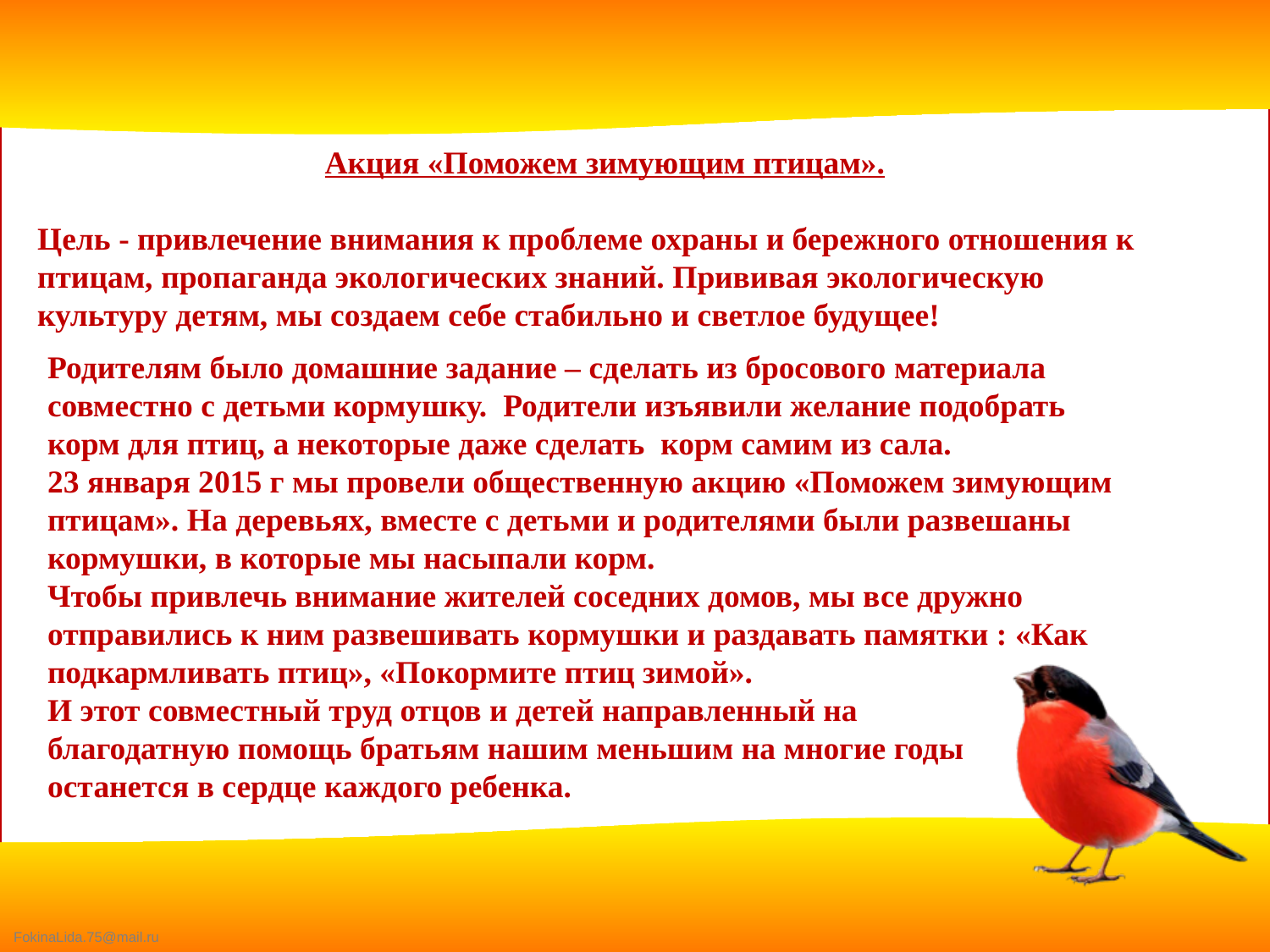

Акция «Поможем зимующим птицам».

Цель - привлечение внимания к проблеме охраны и бережного отношения к птицам, пропаганда экологических знаний. Прививая экологическую культуру детям, мы создаем себе стабильно и светлое будущее!

Родителям было домашние задание – сделать из бросового материала совместно с детьми кормушку.  Родители изъявили желание подобрать корм для птиц, а некоторые даже сделать  корм самим из сала.
23 января 2015 г мы провели общественную акцию «Поможем зимующим птицам». На деревьях, вместе с детьми и родителями были развешаны кормушки, в которые мы насыпали корм.
Чтобы привлечь внимание жителей соседних домов, мы все дружно отправились к ним развешивать кормушки и раздавать памятки : «Как подкармливать птиц», «Покормите птиц зимой».
И этот совместный труд отцов и детей направленный на
благодатную помощь братьям нашим меньшим на многие годы
останется в сердце каждого ребенка.